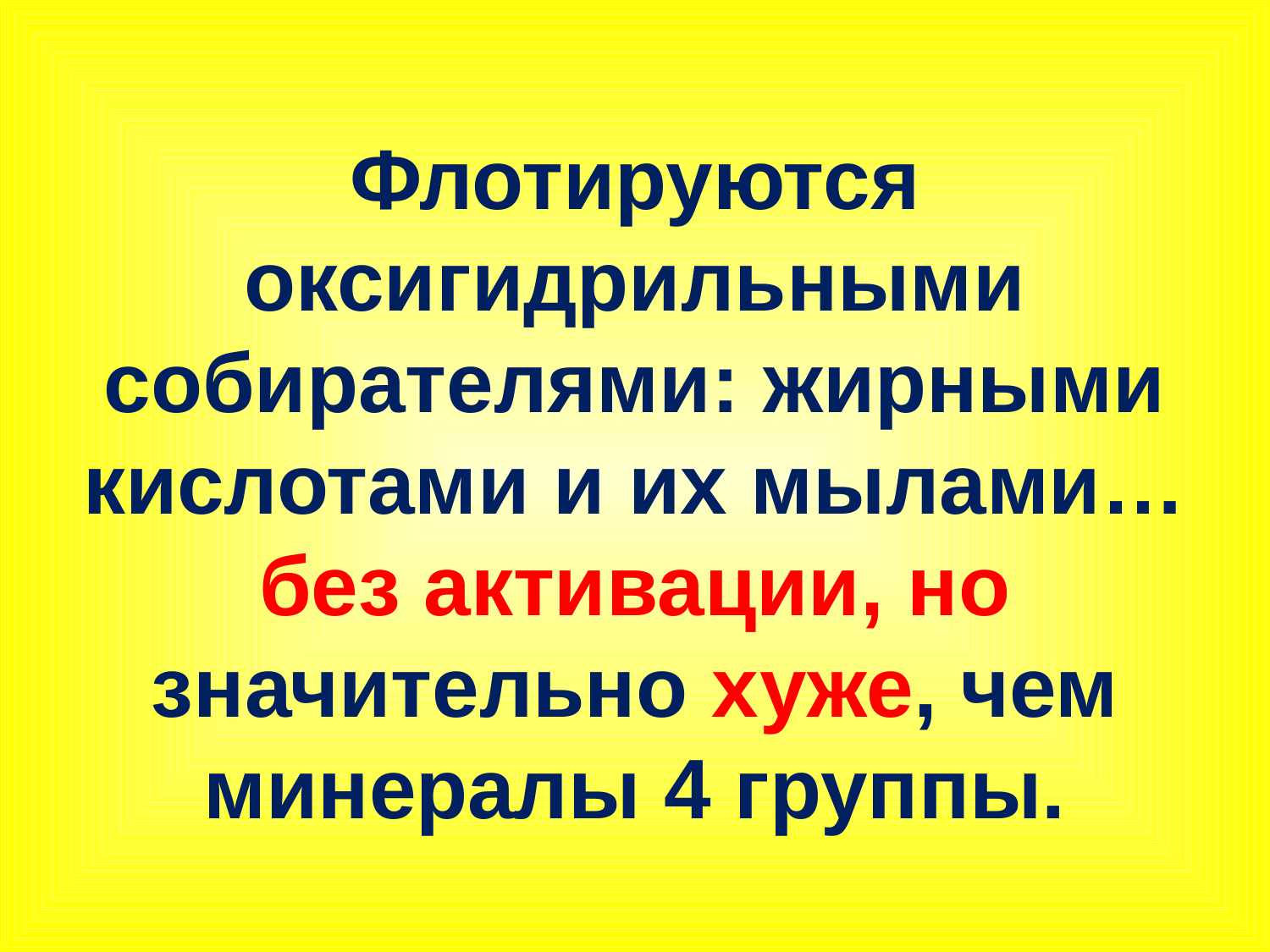

Флотируются оксигидрильными собирателями: жирными кислотами и их мылами… без активации, но значительно хуже, чем минералы 4 группы.